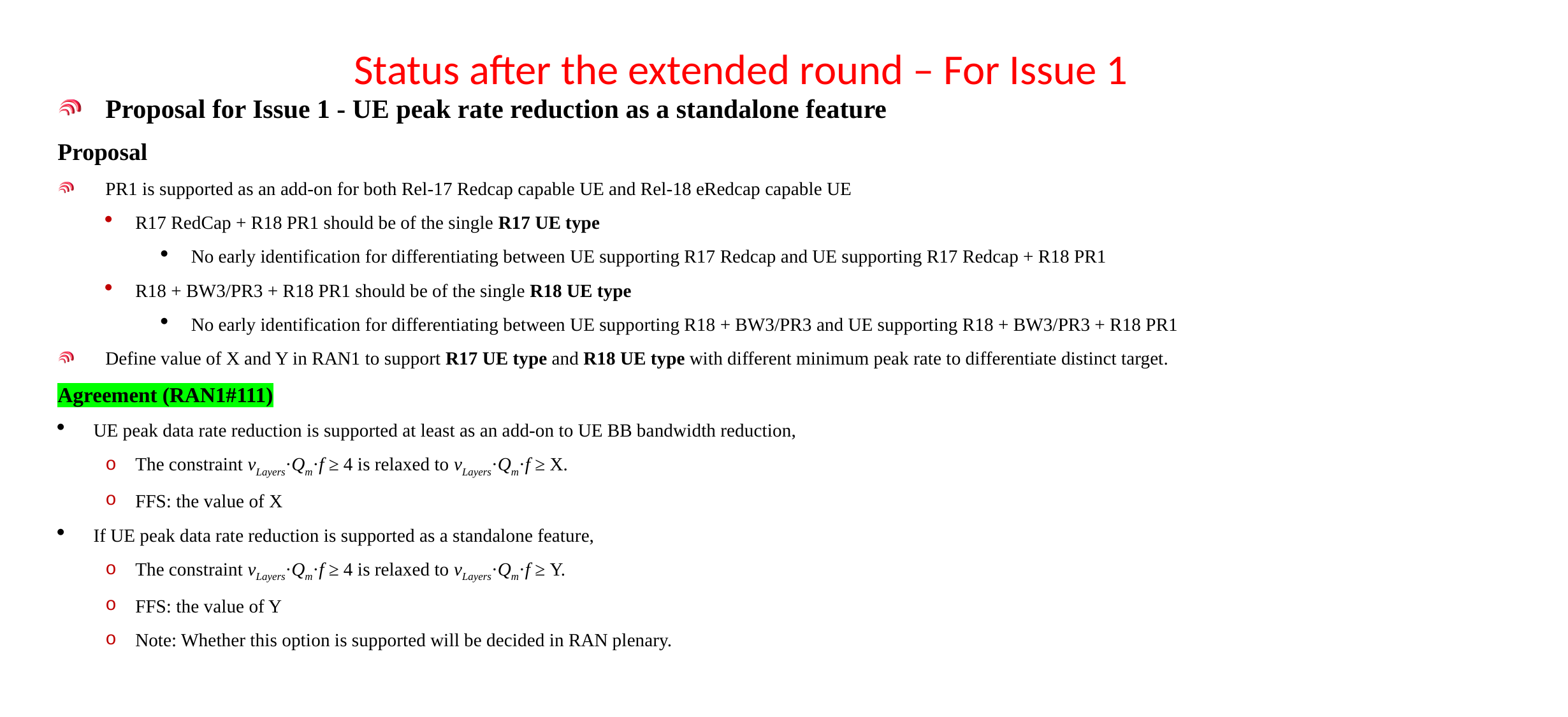

# Status after the extended round – For Issue 1
Proposal for Issue 1 - UE peak rate reduction as a standalone feature
Proposal
PR1 is supported as an add-on for both Rel-17 Redcap capable UE and Rel-18 eRedcap capable UE
R17 RedCap + R18 PR1 should be of the single R17 UE type
No early identification for differentiating between UE supporting R17 Redcap and UE supporting R17 Redcap + R18 PR1
R18 + BW3/PR3 + R18 PR1 should be of the single R18 UE type
No early identification for differentiating between UE supporting R18 + BW3/PR3 and UE supporting R18 + BW3/PR3 + R18 PR1
Define value of X and Y in RAN1 to support R17 UE type and R18 UE type with different minimum peak rate to differentiate distinct target.
Agreement (RAN1#111)
UE peak data rate reduction is supported at least as an add-on to UE BB bandwidth reduction,
The constraint vLayers·Qm·f ≥ 4 is relaxed to vLayers·Qm·f ≥ X.
FFS: the value of X
If UE peak data rate reduction is supported as a standalone feature,
The constraint vLayers·Qm·f ≥ 4 is relaxed to vLayers·Qm·f ≥ Y.
FFS: the value of Y
Note: Whether this option is supported will be decided in RAN plenary.